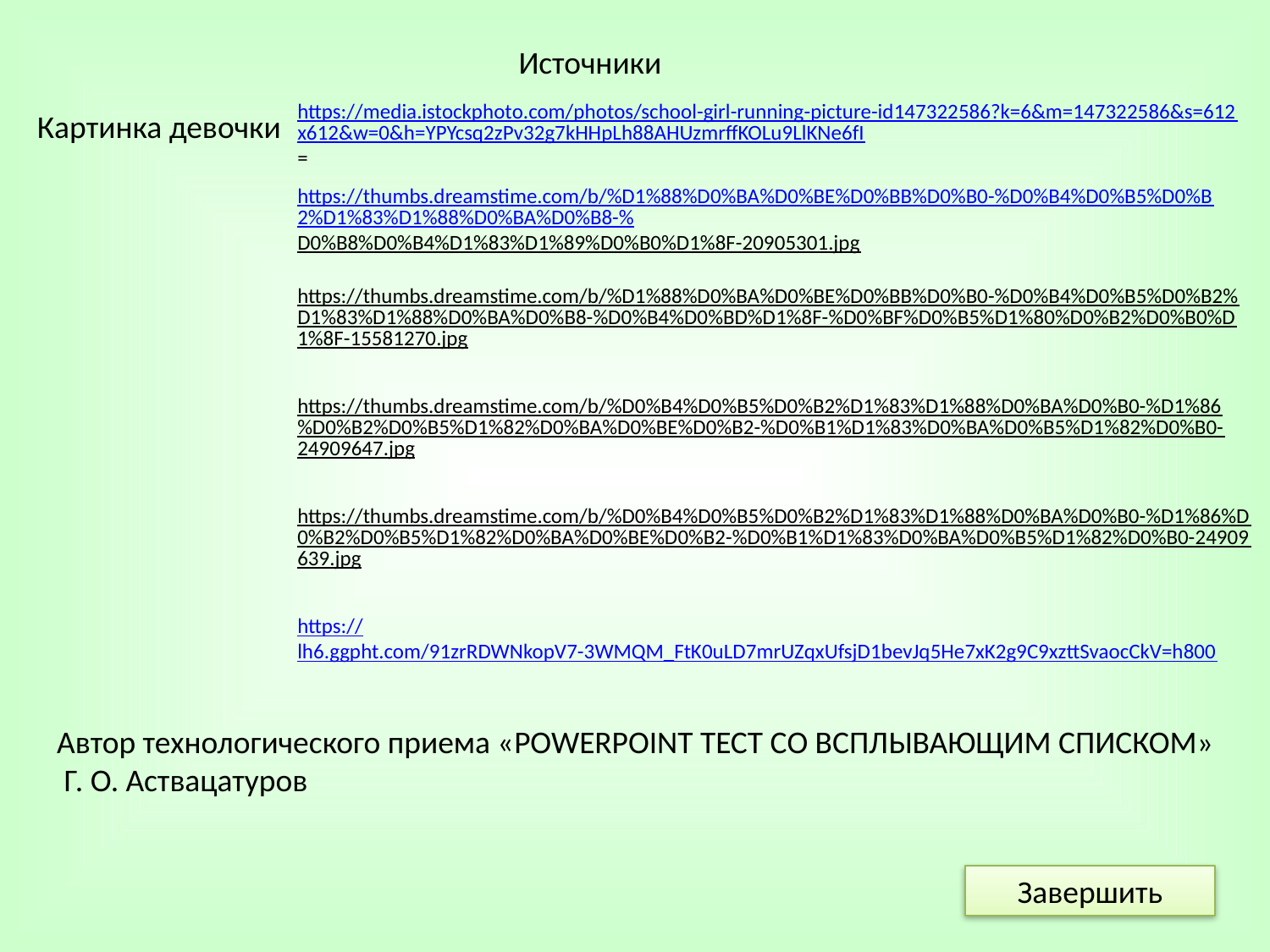

Источники
https://media.istockphoto.com/photos/school-girl-running-picture-id147322586?k=6&m=147322586&s=612x612&w=0&h=YPYcsq2zPv32g7kHHpLh88AHUzmrffKOLu9LlKNe6fI=
Картинка девочки
https://thumbs.dreamstime.com/b/%D1%88%D0%BA%D0%BE%D0%BB%D0%B0-%D0%B4%D0%B5%D0%B2%D1%83%D1%88%D0%BA%D0%B8-%D0%B8%D0%B4%D1%83%D1%89%D0%B0%D1%8F-20905301.jpg
https://thumbs.dreamstime.com/b/%D1%88%D0%BA%D0%BE%D0%BB%D0%B0-%D0%B4%D0%B5%D0%B2%D1%83%D1%88%D0%BA%D0%B8-%D0%B4%D0%BD%D1%8F-%D0%BF%D0%B5%D1%80%D0%B2%D0%B0%D1%8F-15581270.jpg
https://thumbs.dreamstime.com/b/%D0%B4%D0%B5%D0%B2%D1%83%D1%88%D0%BA%D0%B0-%D1%86%D0%B2%D0%B5%D1%82%D0%BA%D0%BE%D0%B2-%D0%B1%D1%83%D0%BA%D0%B5%D1%82%D0%B0-24909647.jpg
https://thumbs.dreamstime.com/b/%D0%B4%D0%B5%D0%B2%D1%83%D1%88%D0%BA%D0%B0-%D1%86%D0%B2%D0%B5%D1%82%D0%BA%D0%BE%D0%B2-%D0%B1%D1%83%D0%BA%D0%B5%D1%82%D0%B0-24909639.jpg
https://lh6.ggpht.com/91zrRDWNkopV7-3WMQM_FtK0uLD7mrUZqxUfsjD1bevJq5He7xK2g9C9xzttSvaocCkV=h800

Автор технологического приема «POWERPOINT Тест СО ВСПЛЫВАЮЩИМ СПИСКОМ»
 Г. О. Аствацатуров
Завершить